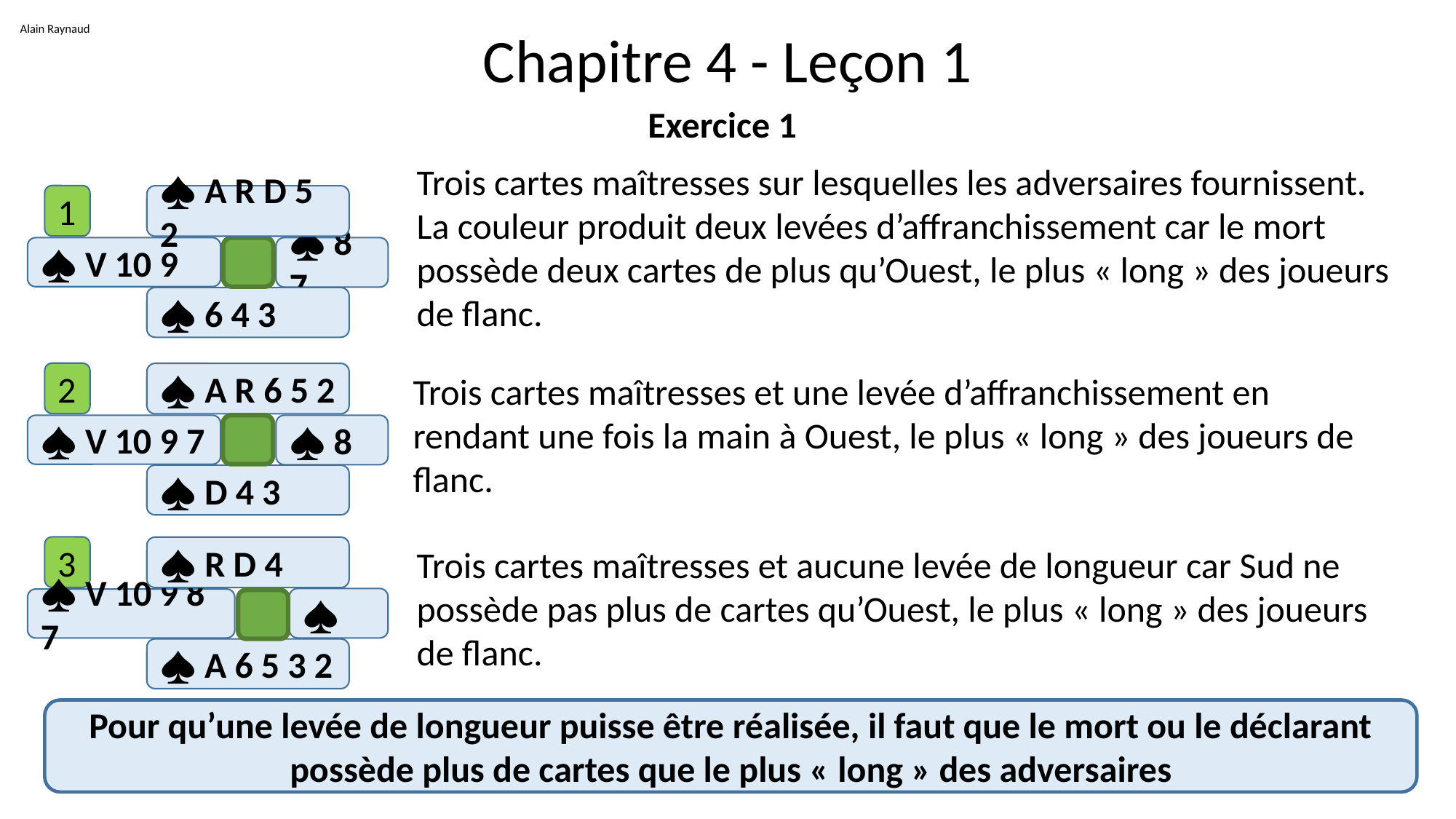

Alain Raynaud
# Chapitre 4 - Leçon 1
Exercice 1

Trois cartes maîtresses sur lesquelles les adversaires fournissent.
La couleur produit deux levées d’affranchissement car le mort possède deux cartes de plus qu’Ouest, le plus « long » des joueurs de flanc.
1
♠ A R D 5 2
♠ V 10 9
♠ 8 7

♠ 6 4 3
2
Trois cartes maîtresses et une levée d’affranchissement en rendant une fois la main à Ouest, le plus « long » des joueurs de flanc.
♠ A R 6 5 2
♠ V 10 9 7
♠ 8

♠ D 4 3
3
Trois cartes maîtresses et aucune levée de longueur car Sud ne possède pas plus de cartes qu’Ouest, le plus « long » des joueurs de flanc.
♠ R D 4
♠
♠ V 10 9 8 7

♠ A 6 5 3 2
Pour qu’une levée de longueur puisse être réalisée, il faut que le mort ou le déclarant possède plus de cartes que le plus « long » des adversaires